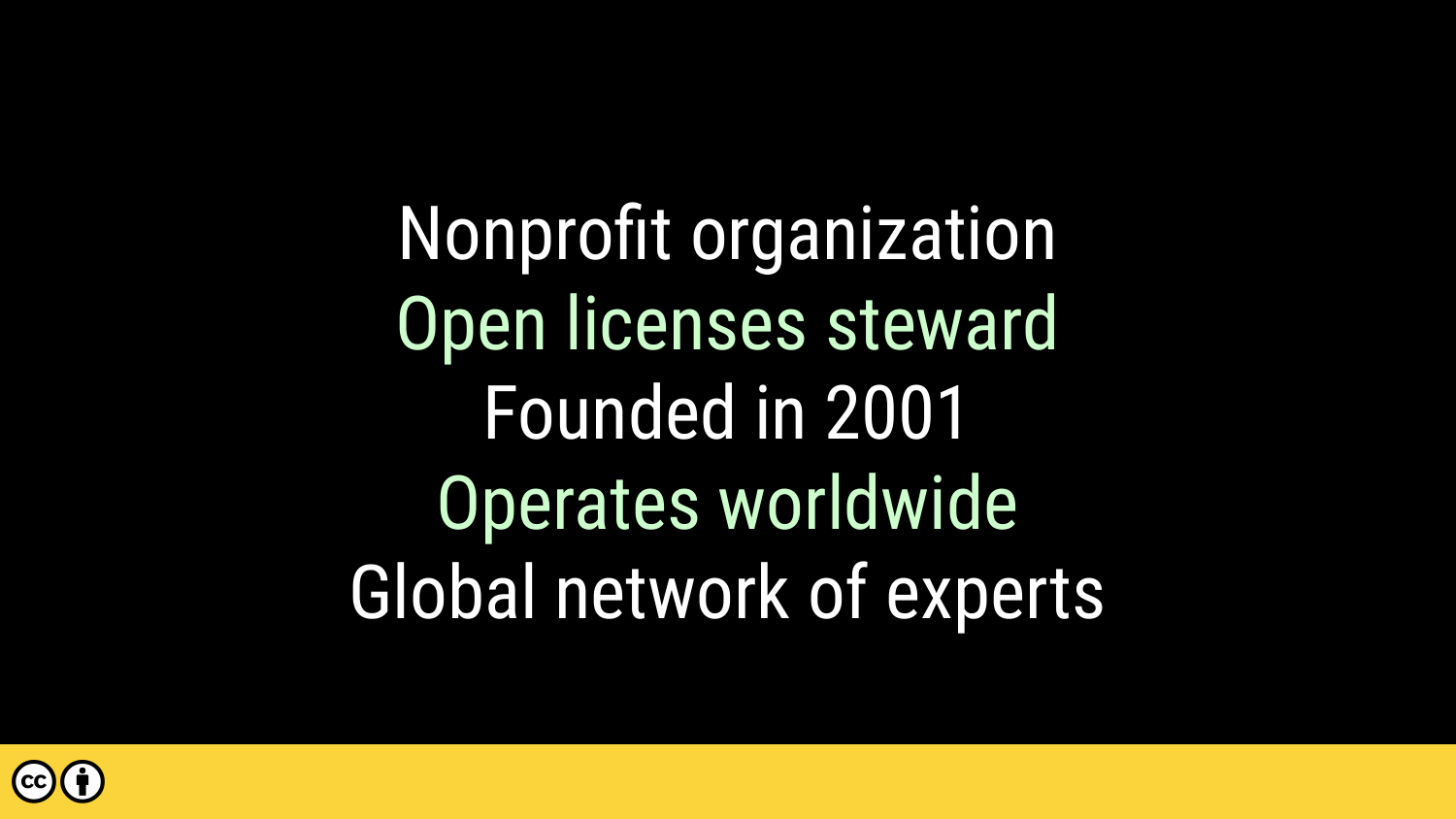

Nonprofit organization
Open licenses steward
Founded in 2001
Operates worldwide
Global network of experts